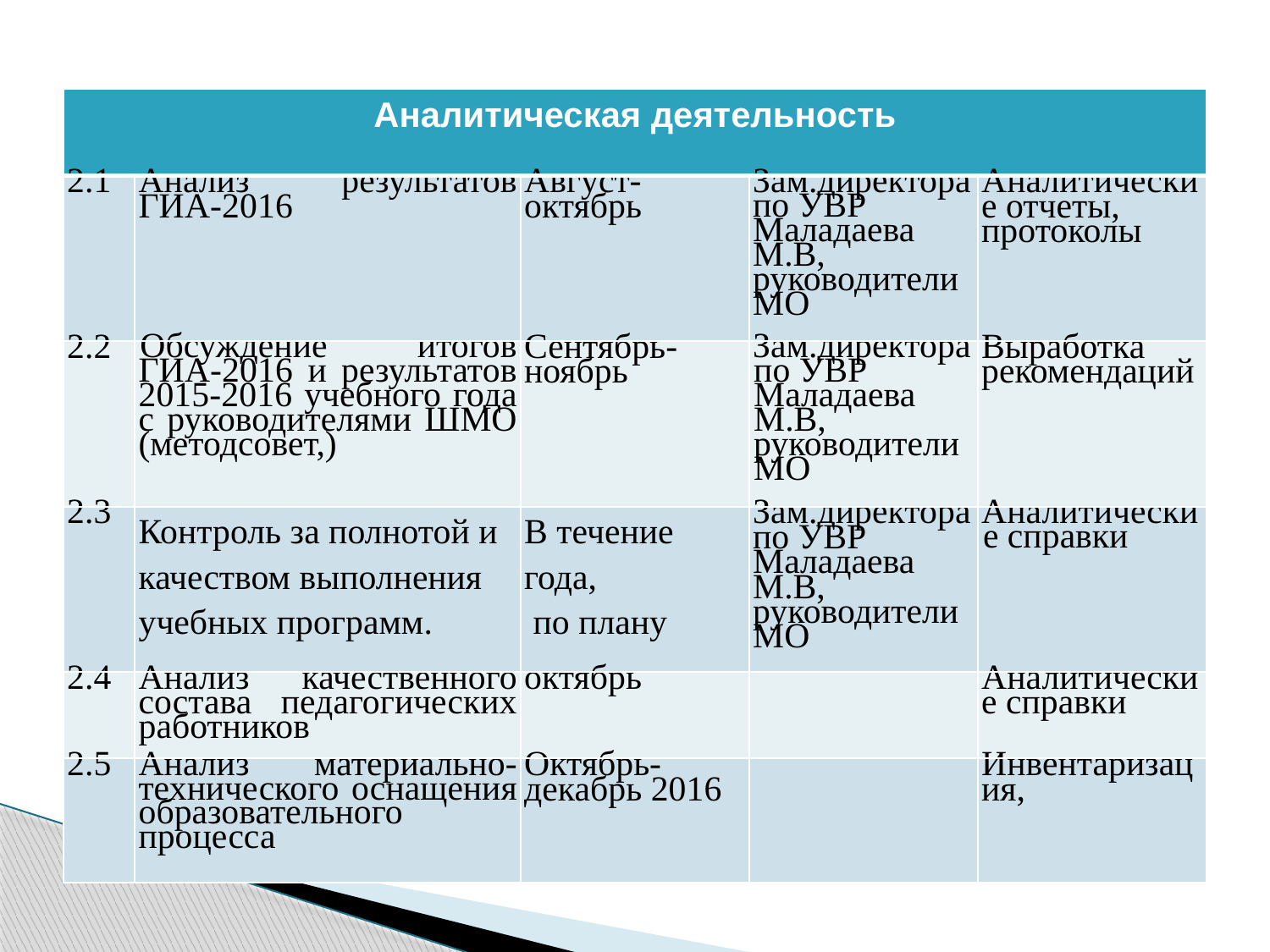

#
| Аналитическая деятельность |  |  |  |  |
| --- | --- | --- | --- | --- |
| 2.1 | Анализ результатов ГИА-2016 | Август-октябрь | Зам.директора по УВР Маладаева М.В, руководители МО | Аналитические отчеты, протоколы |
| 2.2 | Обсуждение итогов ГИА-2016 и результатов 2015-2016 учебного года с руководителями ШМО (методсовет,) | Сентябрь-ноябрь | Зам.директора по УВР Маладаева М.В, руководители МО | Выработка рекомендаций |
| 2.3 | Контроль за полнотой и качеством выполнения учебных программ. | В течение года, по плану | Зам.директора по УВР Маладаева М.В, руководители МО | Аналитические справки |
| 2.4 | Анализ качественного состава педагогических работников | октябрь |  | Аналитические справки |
| 2.5 | Анализ материально-технического оснащения образовательного процесса | Октябрь-декабрь 2016 |  | Инвентаризация, |